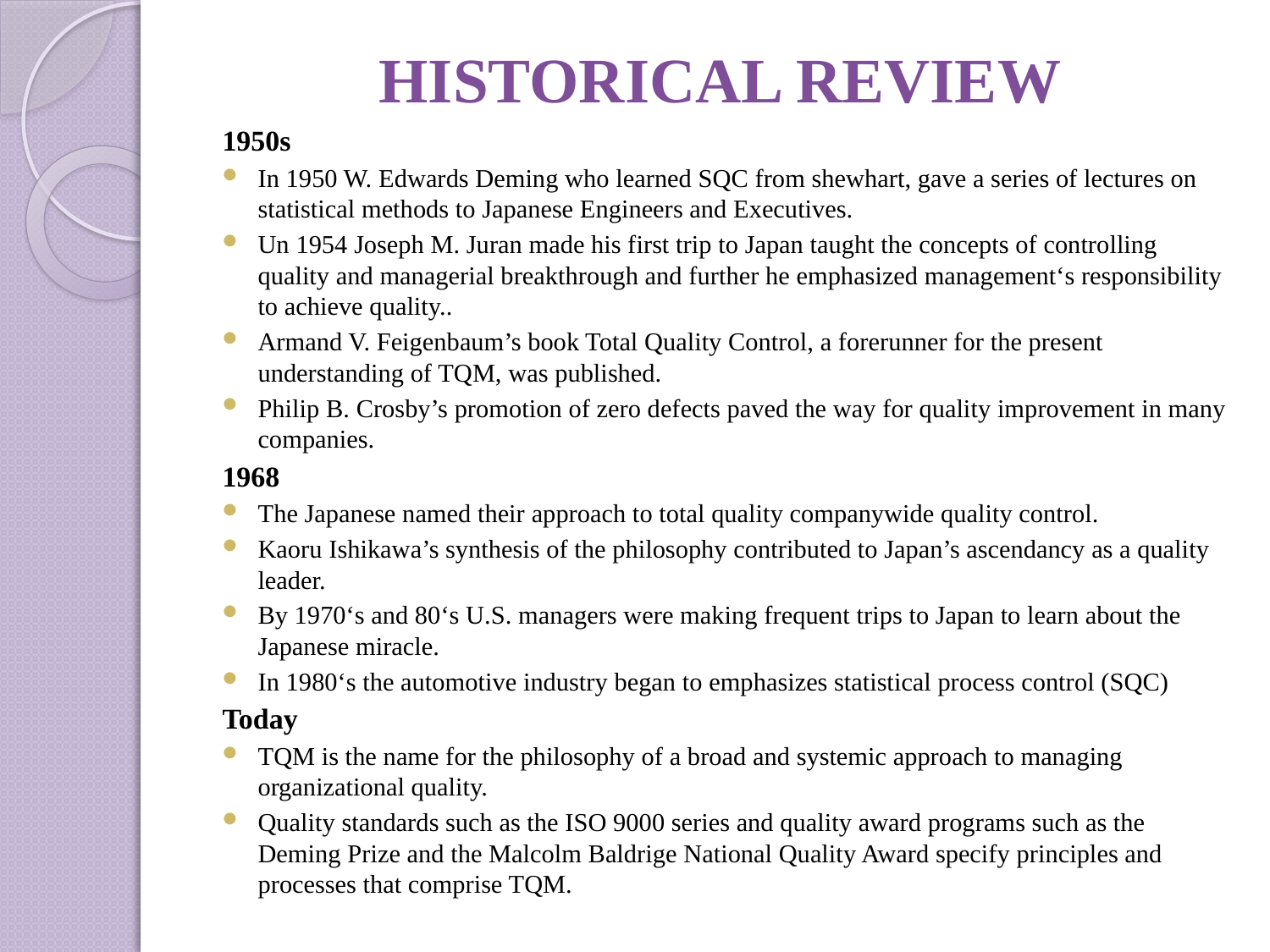

# HISTORICAL REVIEW
1950s
In 1950 W. Edwards Deming who learned SQC from shewhart, gave a series of lectures on statistical methods to Japanese Engineers and Executives.
Un 1954 Joseph M. Juran made his first trip to Japan taught the concepts of controlling quality and managerial breakthrough and further he emphasized management‘s responsibility to achieve quality..
Armand V. Feigenbaum’s book Total Quality Control, a forerunner for the present understanding of TQM, was published.
Philip B. Crosby’s promotion of zero defects paved the way for quality improvement in many companies.
1968
The Japanese named their approach to total quality companywide quality control.
Kaoru Ishikawa’s synthesis of the philosophy contributed to Japan’s ascendancy as a quality leader.
By 1970‘s and 80‘s U.S. managers were making frequent trips to Japan to learn about the Japanese miracle.
In 1980‘s the automotive industry began to emphasizes statistical process control (SQC)
Today
TQM is the name for the philosophy of a broad and systemic approach to managing organizational quality.
Quality standards such as the ISO 9000 series and quality award programs such as the Deming Prize and the Malcolm Baldrige National Quality Award specify principles and processes that comprise TQM.